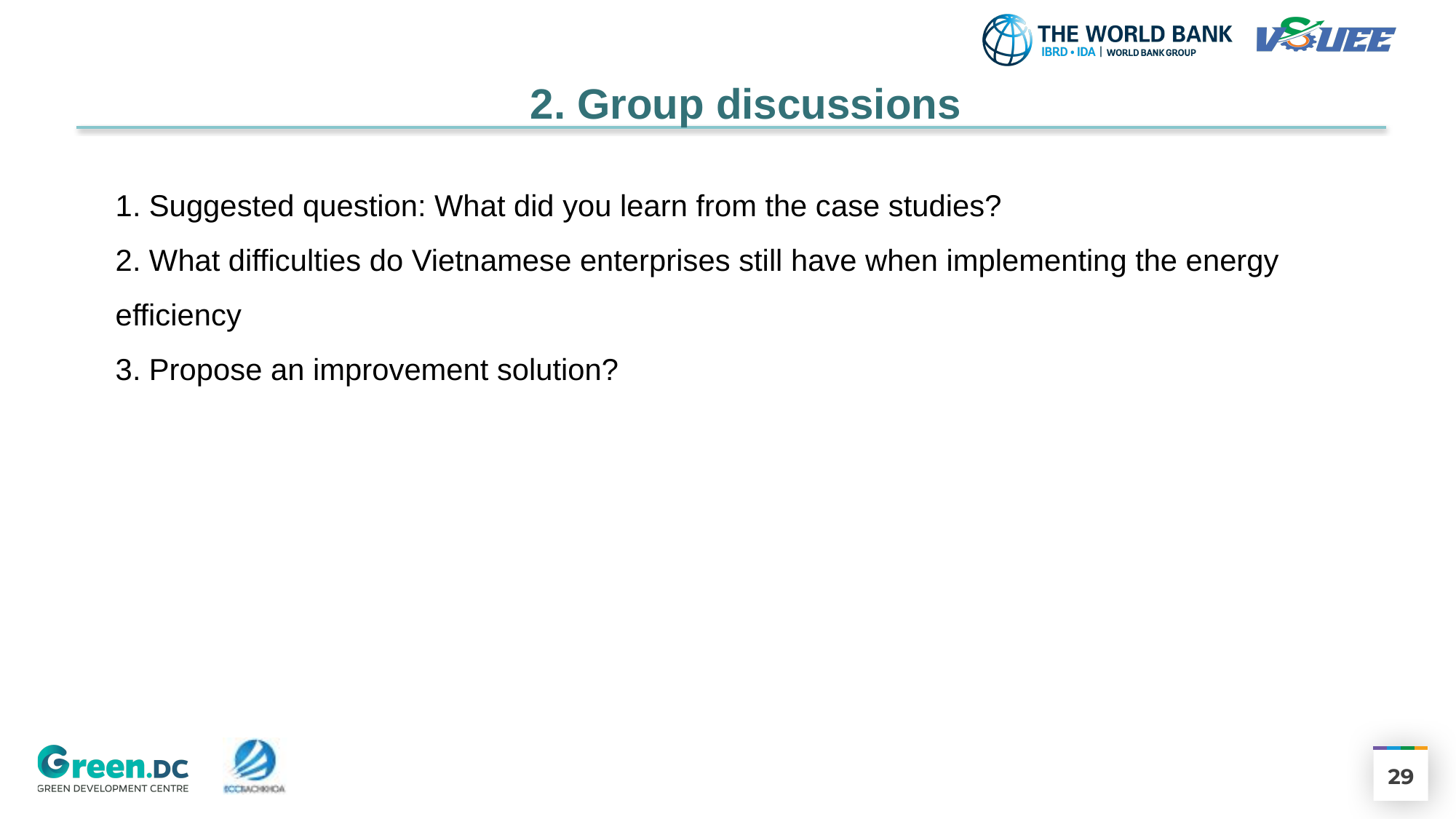

2. Group discussions

1. Suggested question: What did you learn from the case studies?
2. What difficulties do Vietnamese enterprises still have when implementing the energy efficiency
3. Propose an improvement solution?